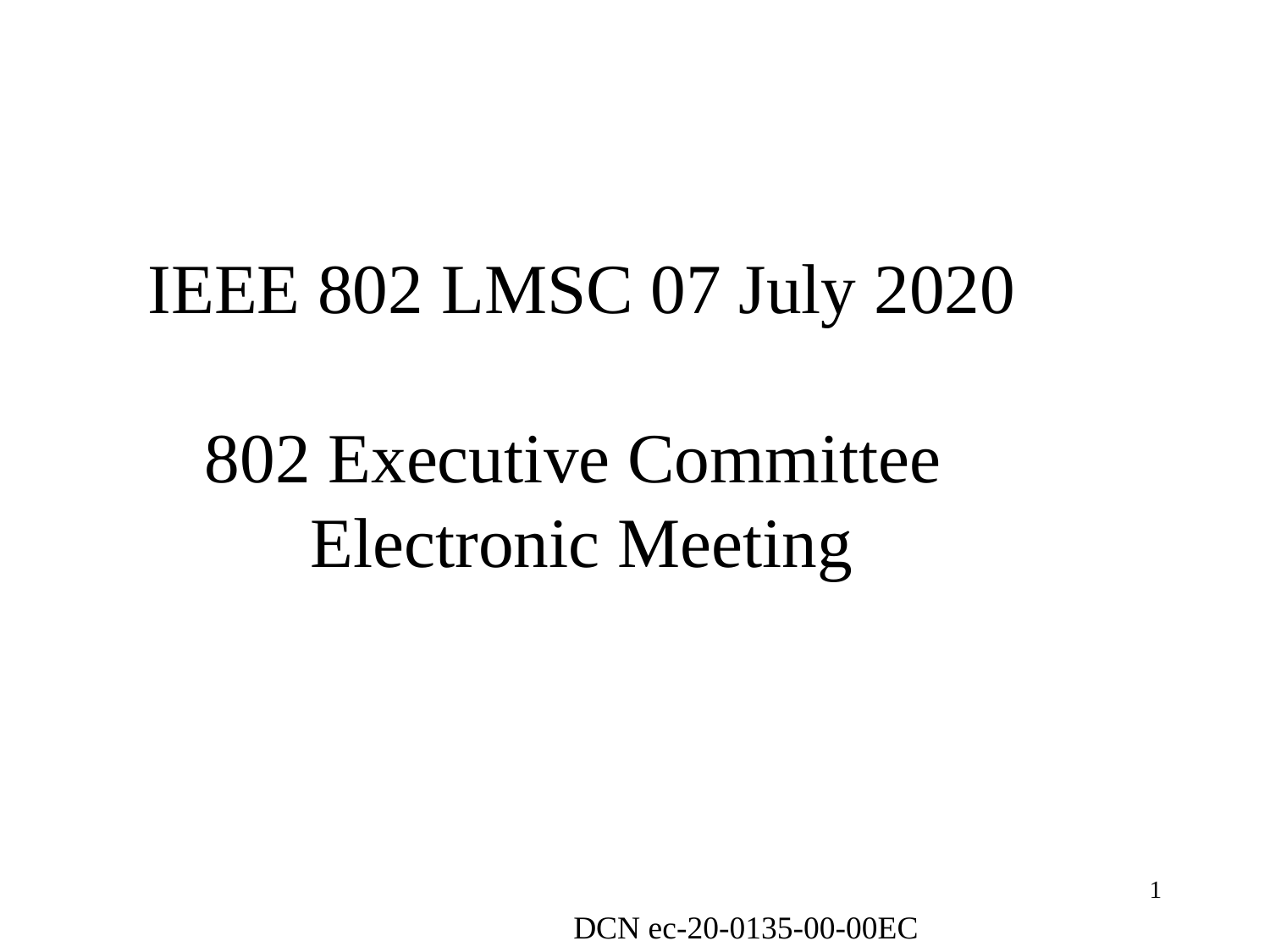

# IEEE 802 LMSC 07 July 2020 802 Executive Committee Electronic Meeting
1
DCN ec-20-0135-00-00EC